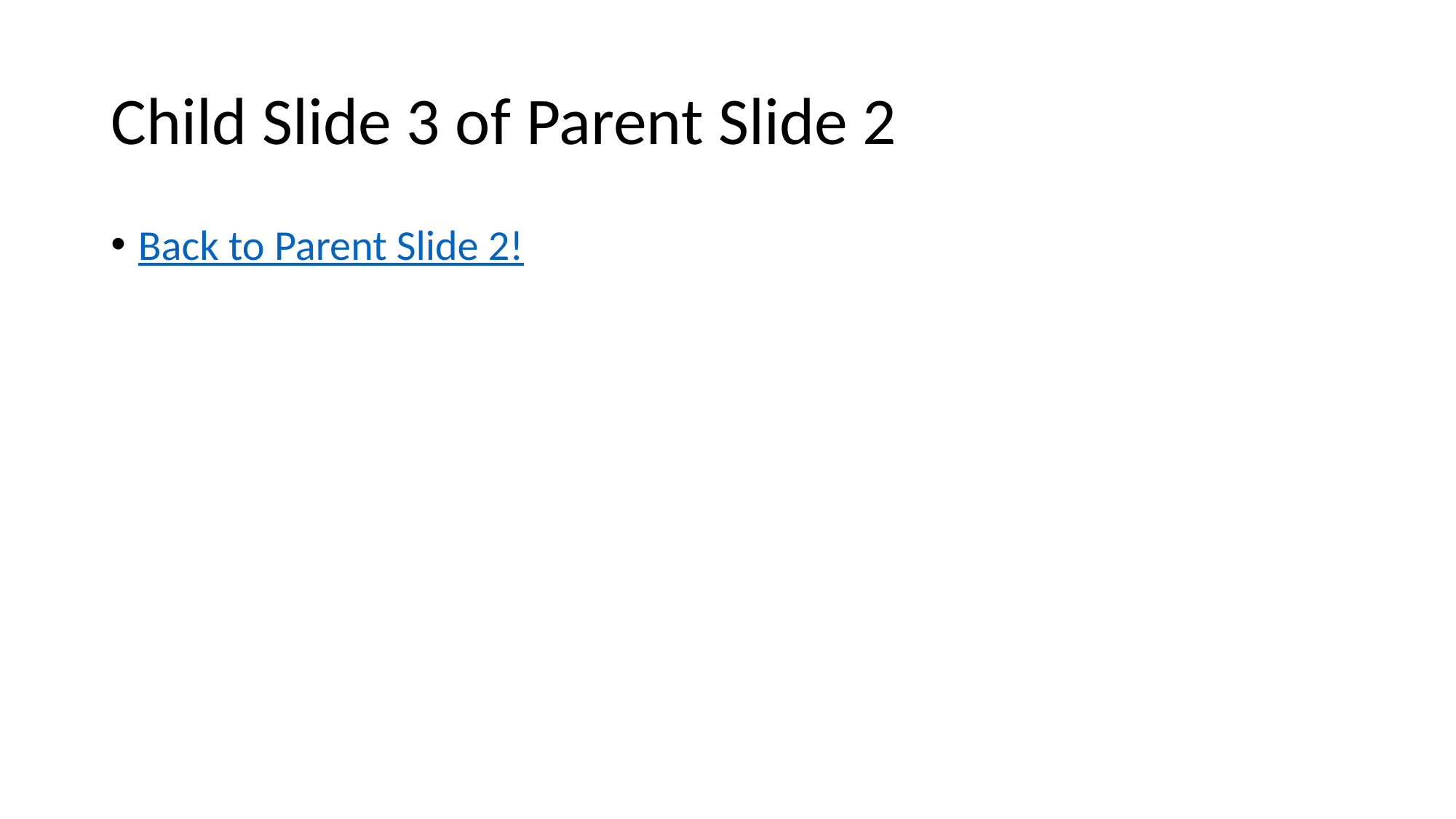

# Child Slide 3 of Parent Slide 2
Back to Parent Slide 2!